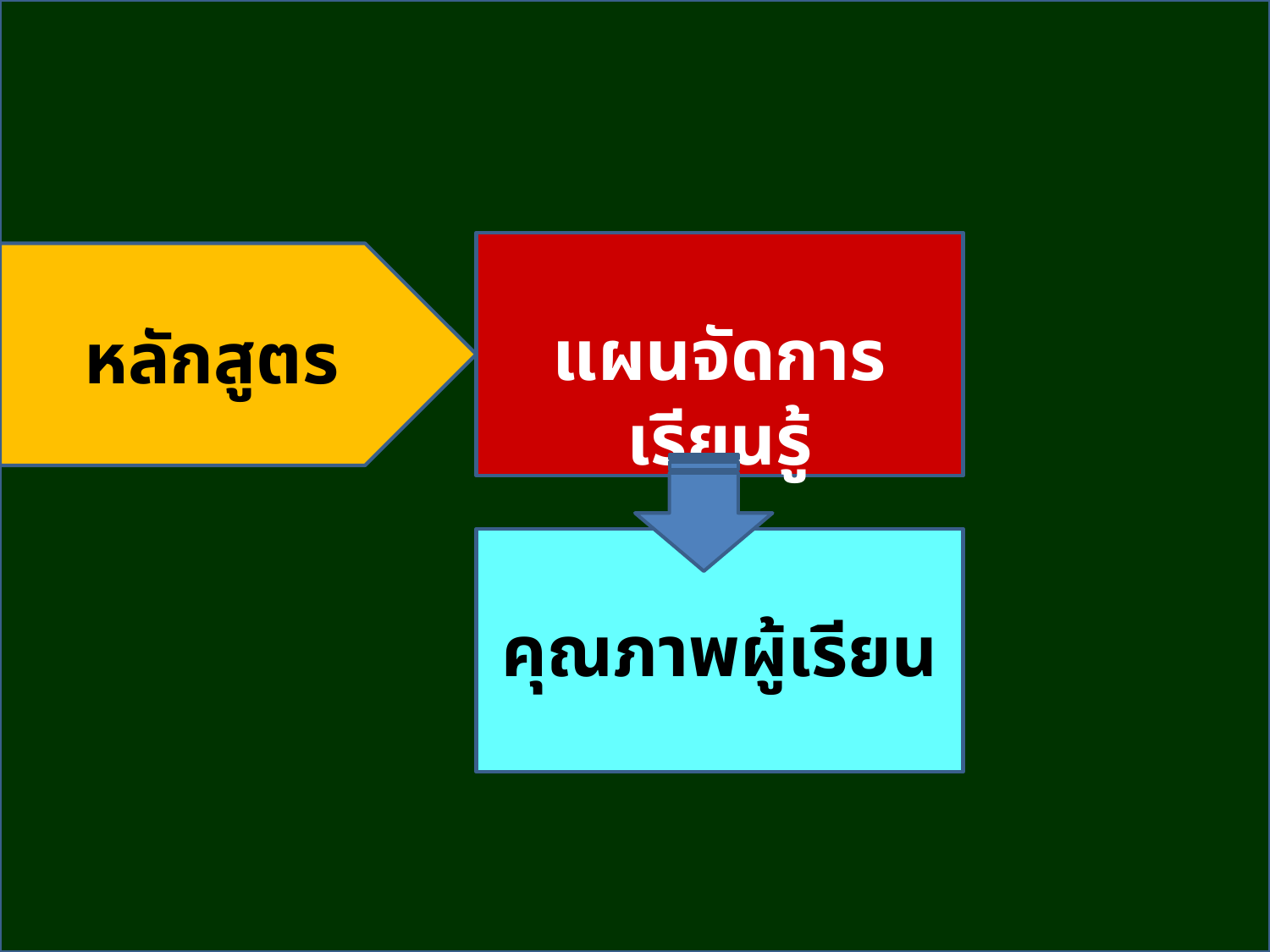

แผนจัดการเรียนรู้
หลักสูตร

คุณภาพผู้เรียน